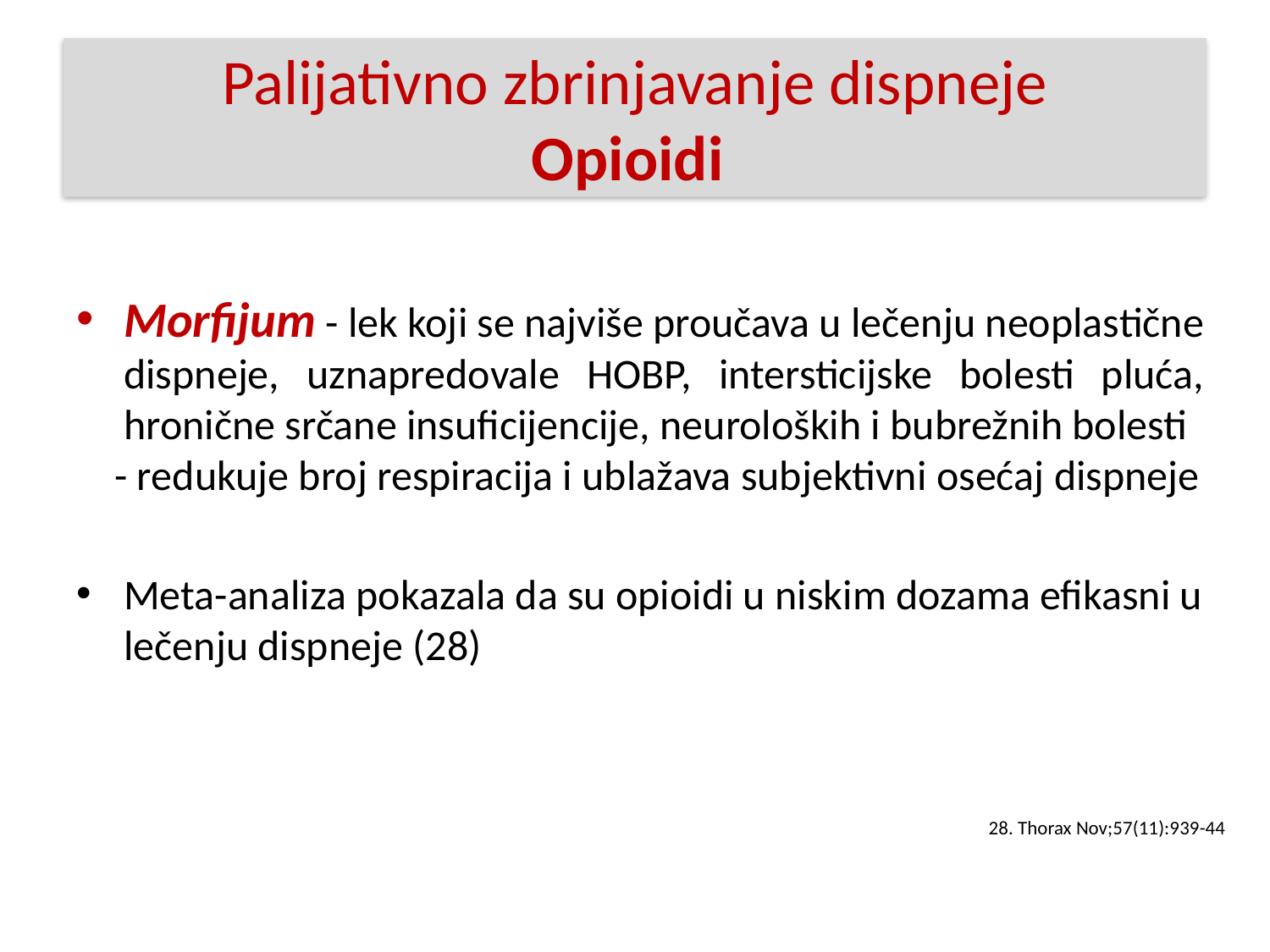

# Palijativno zbrinjavanje dispneje Opioidi

Morfijum - lek koji se najviše proučava u lečenju neoplastične dispneje, uznapredovale HOBP, intersticijske bolesti pluća, hronične srčane insuficijencije, neuroloških i bubrežnih bolesti
    - redukuje broj respiracija i ublažava subjektivni osećaj dispneje

Meta-analiza pokazala da su opioidi u niskim dozama efikasni u lečenju dispneje (28)

28. Thorax Nov;57(11):939-44